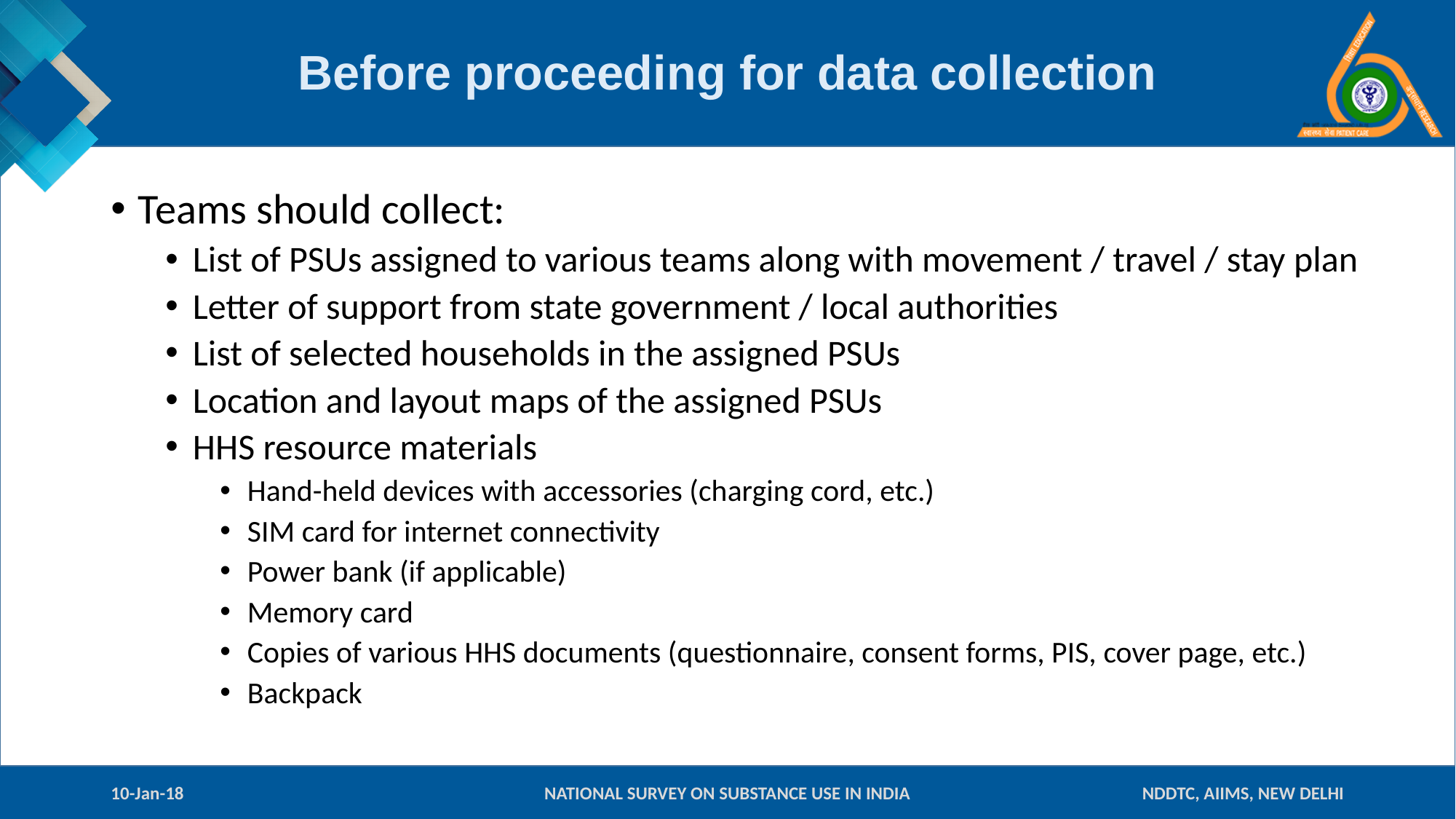

# Before proceeding for data collection
Teams should collect:
List of PSUs assigned to various teams along with movement / travel / stay plan
Letter of support from state government / local authorities
List of selected households in the assigned PSUs
Location and layout maps of the assigned PSUs
HHS resource materials
Hand-held devices with accessories (charging cord, etc.)
SIM card for internet connectivity
Power bank (if applicable)
Memory card
Copies of various HHS documents (questionnaire, consent forms, PIS, cover page, etc.)
Backpack
10-Jan-18
NATIONAL SURVEY ON SUBSTANCE USE IN INDIA
NDDTC, AIIMS, NEW DELHI